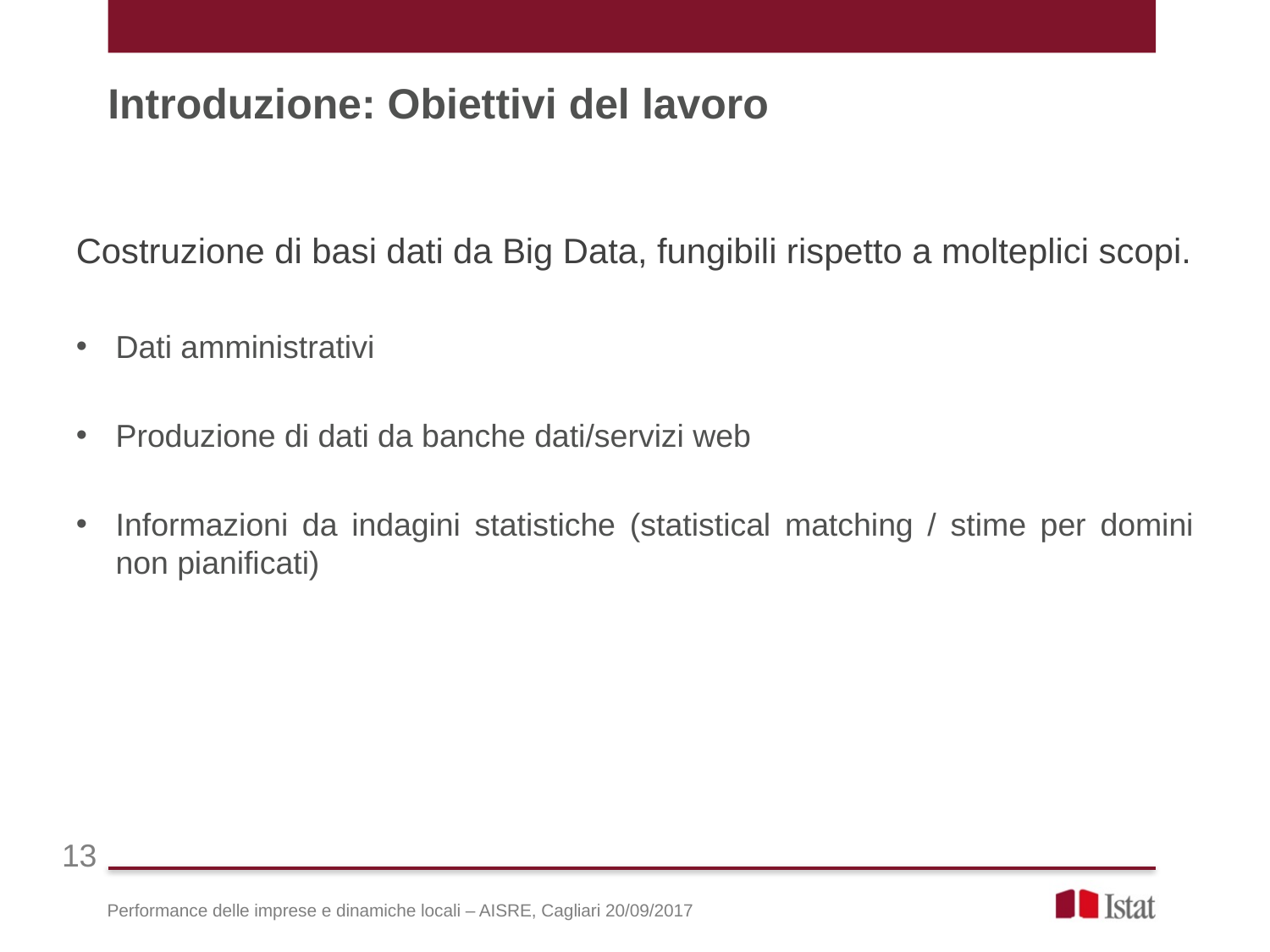

# Introduzione: Obiettivi del lavoro
Costruzione di basi dati da Big Data, fungibili rispetto a molteplici scopi.

Dati amministrativi

Produzione di dati da banche dati/servizi web

Informazioni da indagini statistiche (statistical matching / stime per domini non pianificati)

13
Performance delle imprese e dinamiche locali – AISRE, Cagliari 20/09/2017